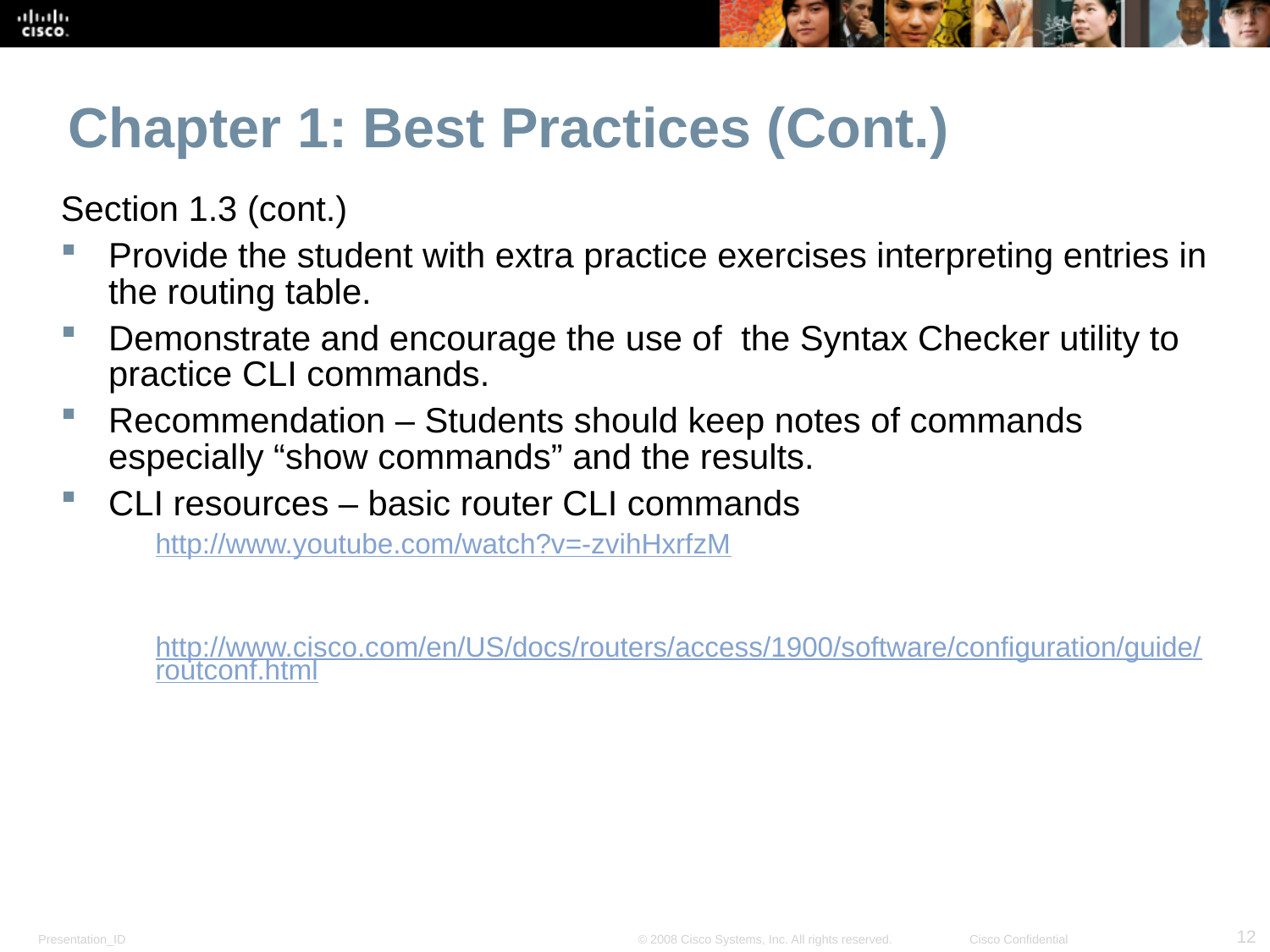

Chapter 1: Best Practices (Cont.)
Section 1.3 (cont.)
Provide the student with extra practice exercises interpreting entries in the routing table.
Demonstrate and encourage the use of  the Syntax Checker utility to practice CLI commands.
Recommendation – Students should keep notes of commands especially “show commands” and the results.
CLI resources – basic router CLI commands
	http://www.youtube.com/watch?v=-zvihHxrfzM

	http://www.cisco.com/en/US/docs/routers/access/1900/software/configuration/guide/routconf.html